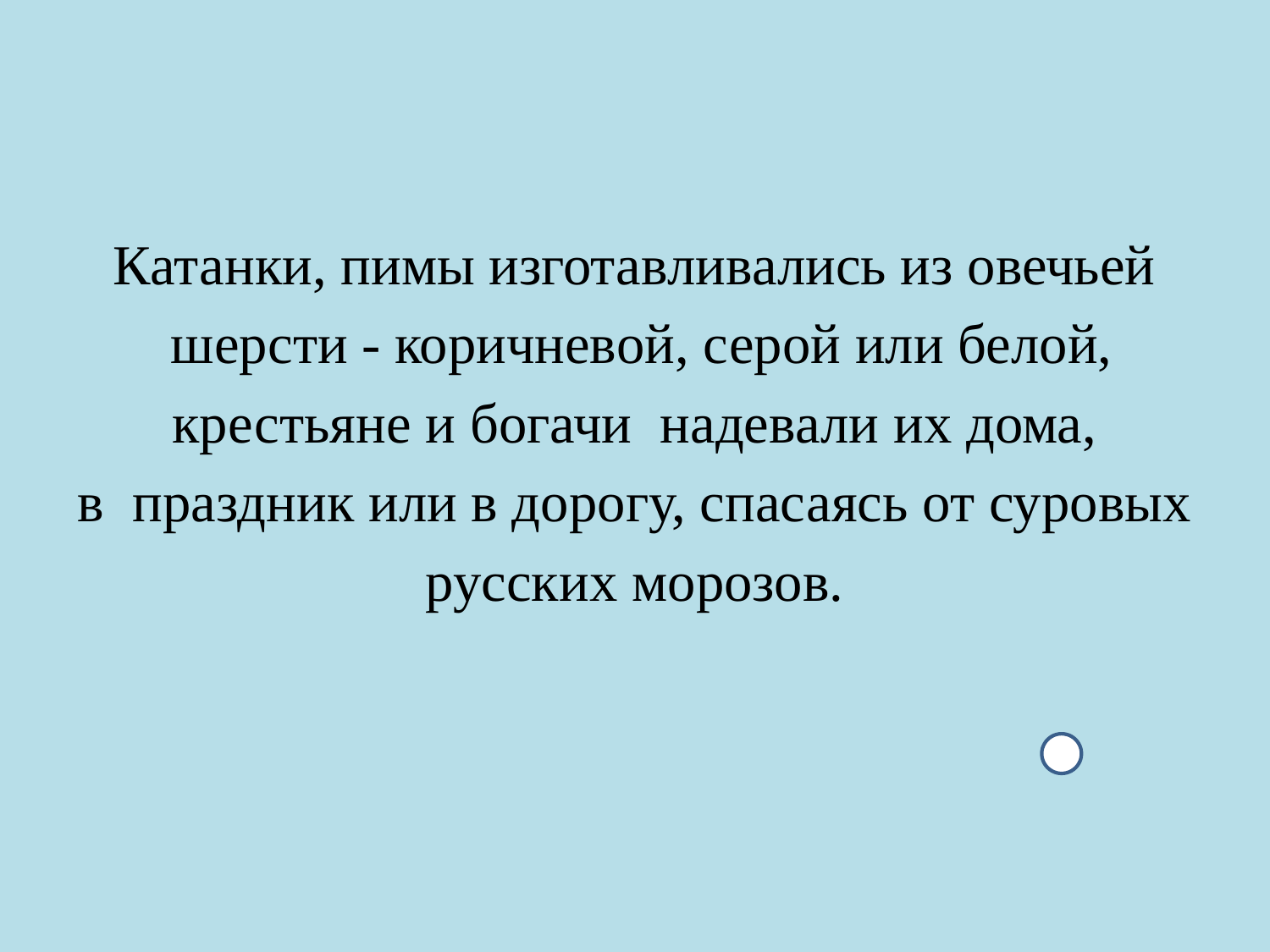

#
Катанки, пимы изготавливались из овечьей
 шерсти - коричневой, серой или белой,
 крестьяне и богачи  надевали их дома,
в  праздник или в дорогу, спасаясь от суровых
 русских морозов.